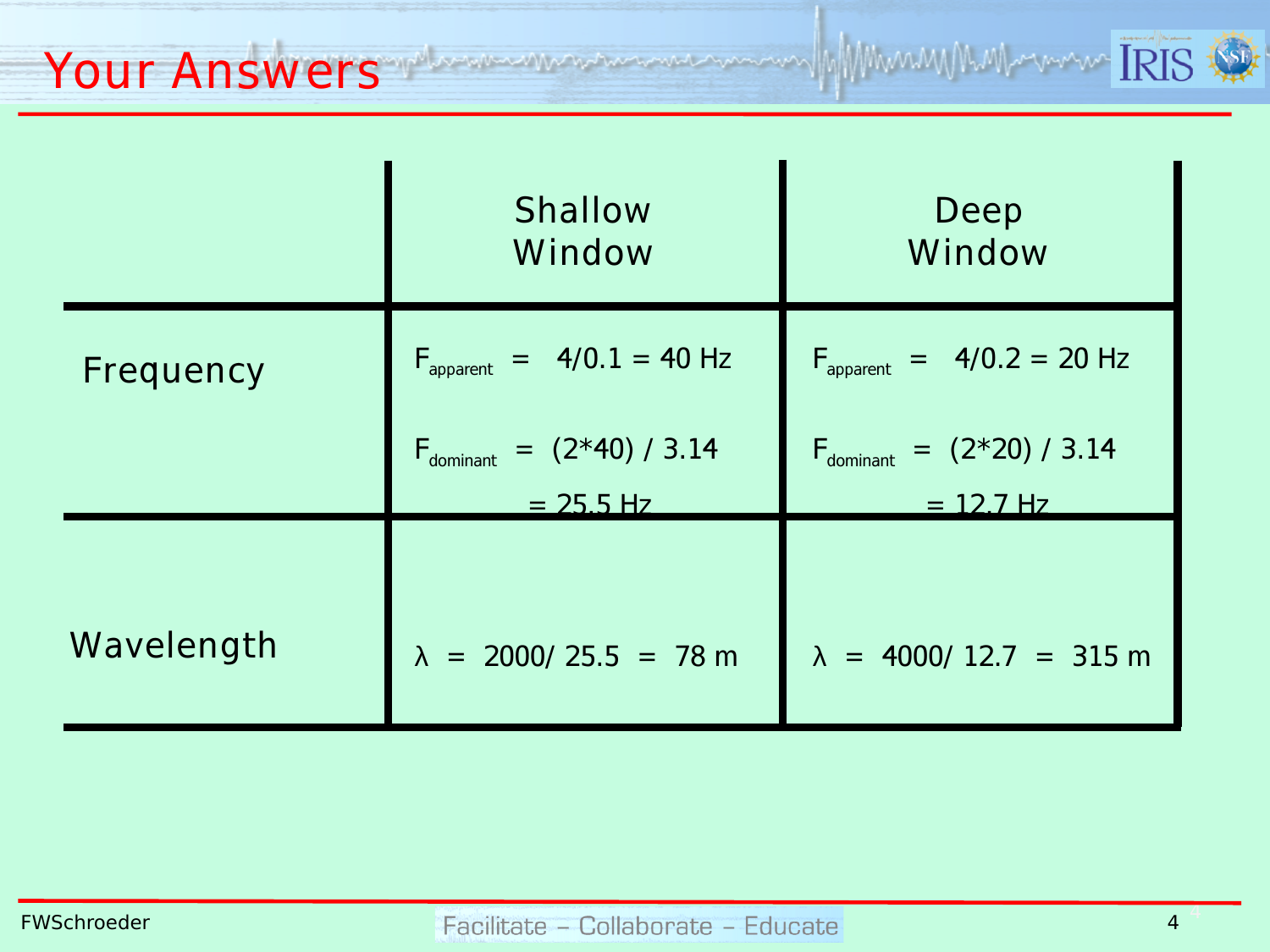

# Your Answers
Shallow
Window
Deep
Window
Fapparent  =   4/0.1 = 40 Hz

Fdominant  =  (2*40) / 3.14
             = 25.5 Hz

λ  =  2000/ 25.5  =  78 m

Fapparent  =   4/0.2 = 20 Hz

Fdominant  =  (2*20) / 3.14
             = 12.7 Hz

λ  =  4000/ 12.7  =  315 m

Frequency
Wavelength